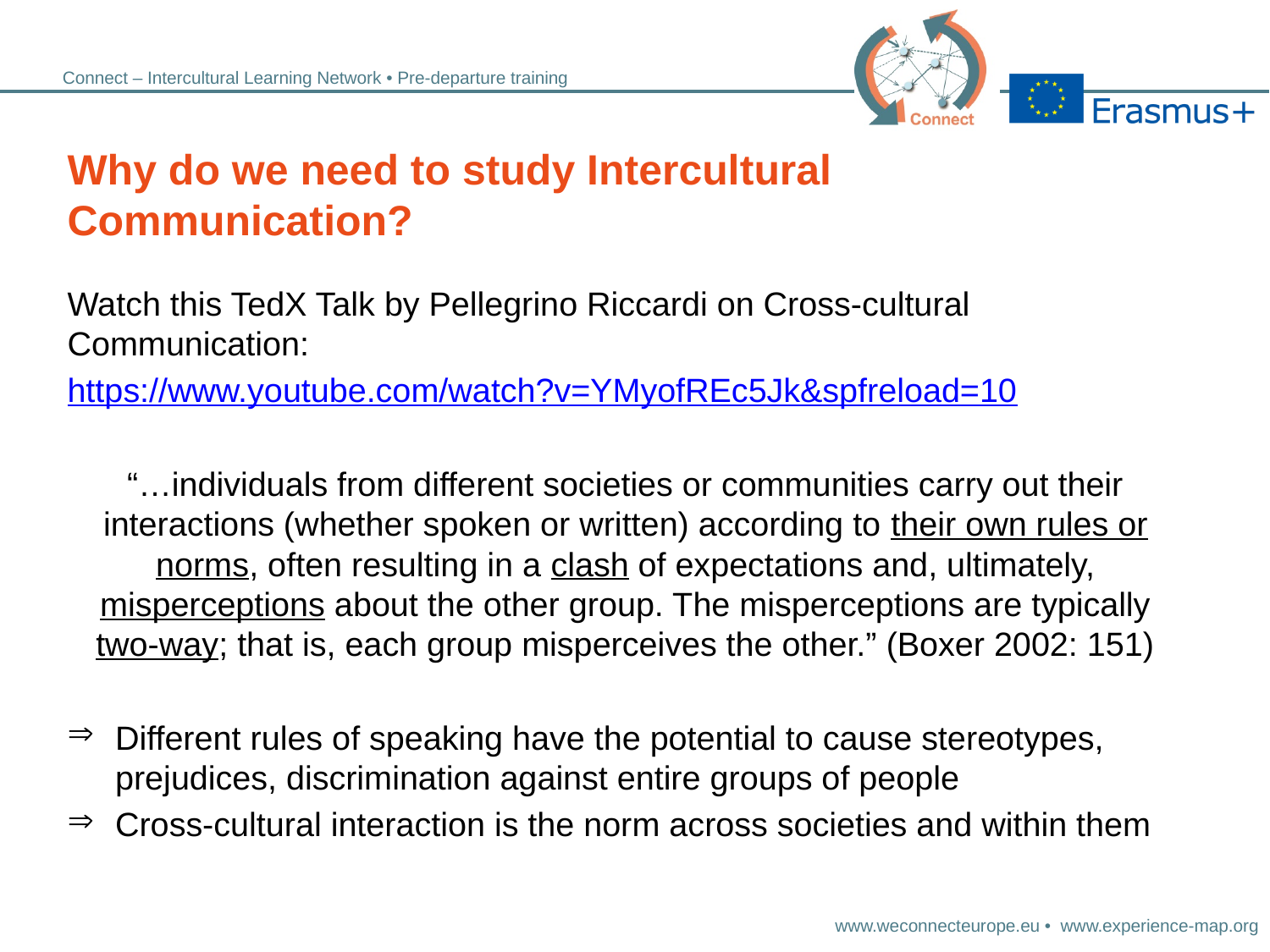

# Why do we need to study Intercultural Communication?
Watch this TedX Talk by Pellegrino Riccardi on Cross-cultural Communication:
https://www.youtube.com/watch?v=YMyofREc5Jk&spfreload=10

“…individuals from different societies or communities carry out their interactions (whether spoken or written) according to their own rules or norms, often resulting in a clash of expectations and, ultimately, misperceptions about the other group. The misperceptions are typically two-way; that is, each group misperceives the other.” (Boxer 2002: 151)

Different rules of speaking have the potential to cause stereotypes, prejudices, discrimination against entire groups of people
Cross-cultural interaction is the norm across societies and within them